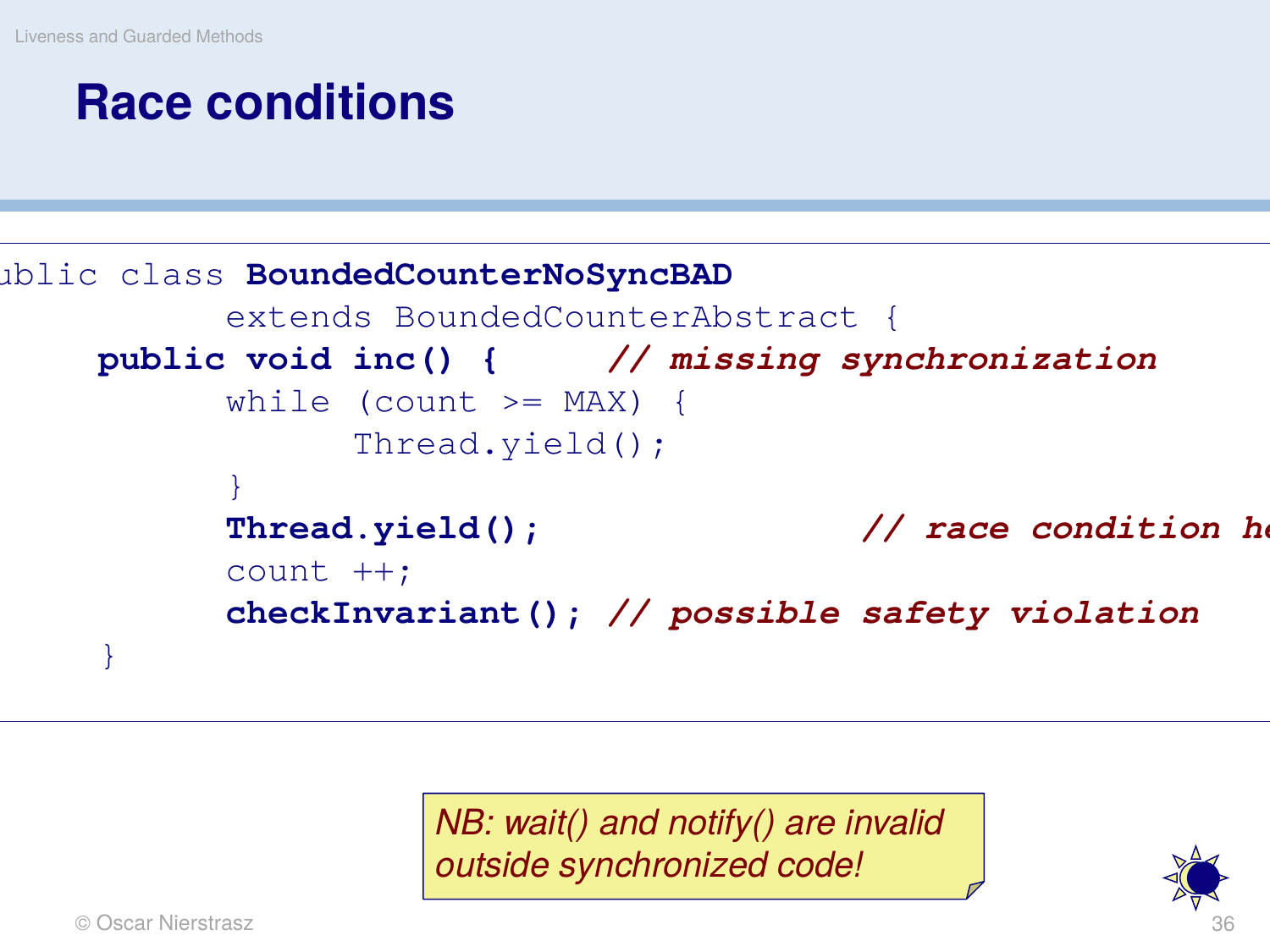

Liveness and Guarded Methods
# Race conditions
public class BoundedCounterNoSyncBAD
		extends BoundedCounterAbstract {
	public void inc() {	// missing synchronization
		while (count >= MAX) {
			Thread.yield();
		}
		Thread.yield();			// race condition here
		count ++;
		checkInvariant();	// possible safety violation
	}
}
NB: wait() and notify() are invalid outside synchronized code!

© Oscar Nierstrasz
36